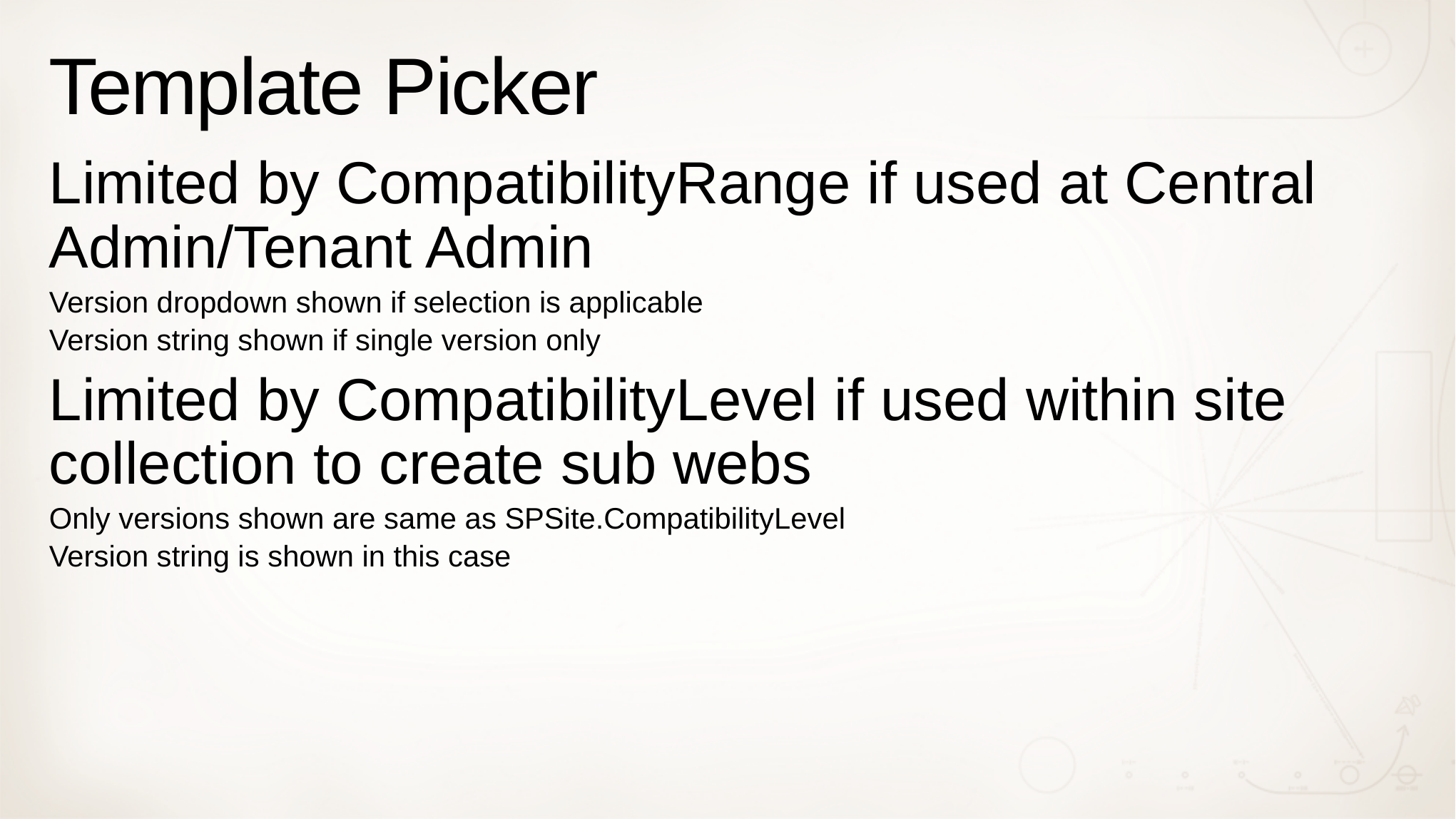

# Template Picker
Limited by CompatibilityRange if used at Central Admin/Tenant Admin
Version dropdown shown if selection is applicable
Version string shown if single version only
Limited by CompatibilityLevel if used within site collection to create sub webs
Only versions shown are same as SPSite.CompatibilityLevel
Version string is shown in this case